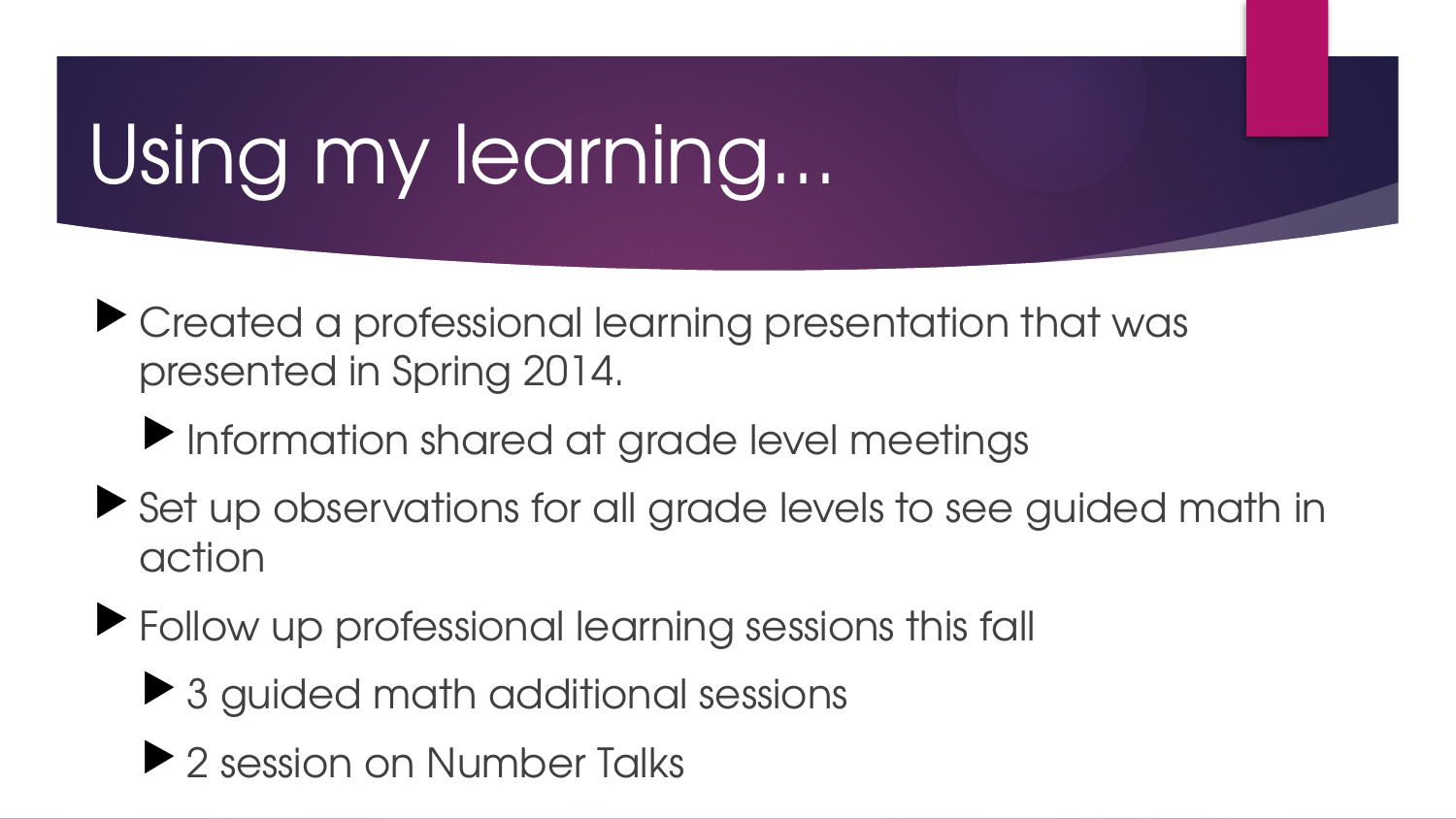

# Using my learning...
Created a professional learning presentation that was presented in Spring 2014.
Information shared at grade level meetings
Set up observations for all grade levels to see guided math in action
Follow up professional learning sessions this fall
3 guided math additional sessions
2 session on Number Talks